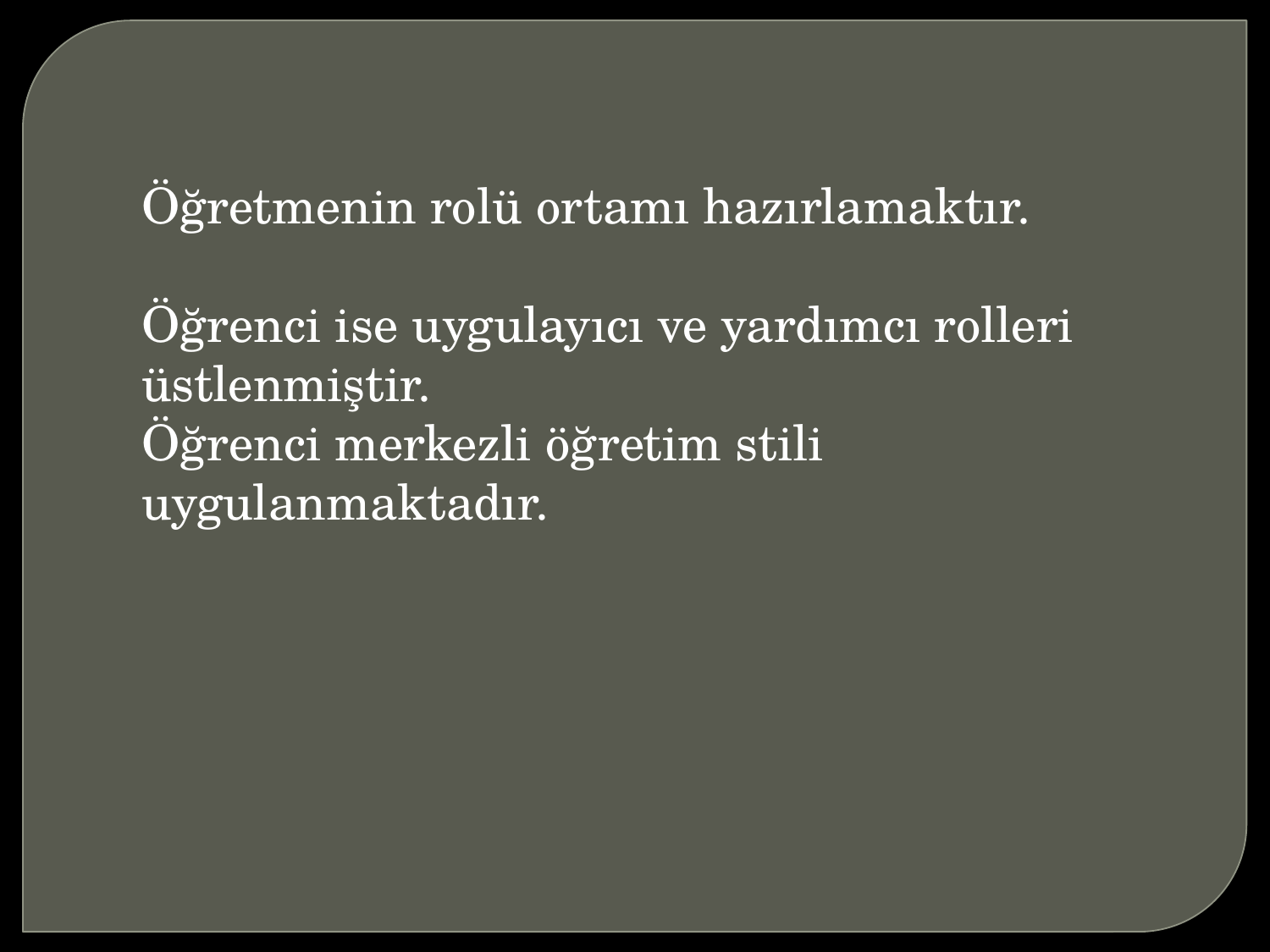

Öğretmenin rolü ortamı hazırlamaktır.

Öğrenci ise uygulayıcı ve yardımcı rolleri üstlenmiştir.
Öğrenci merkezli öğretim stili uygulanmaktadır.